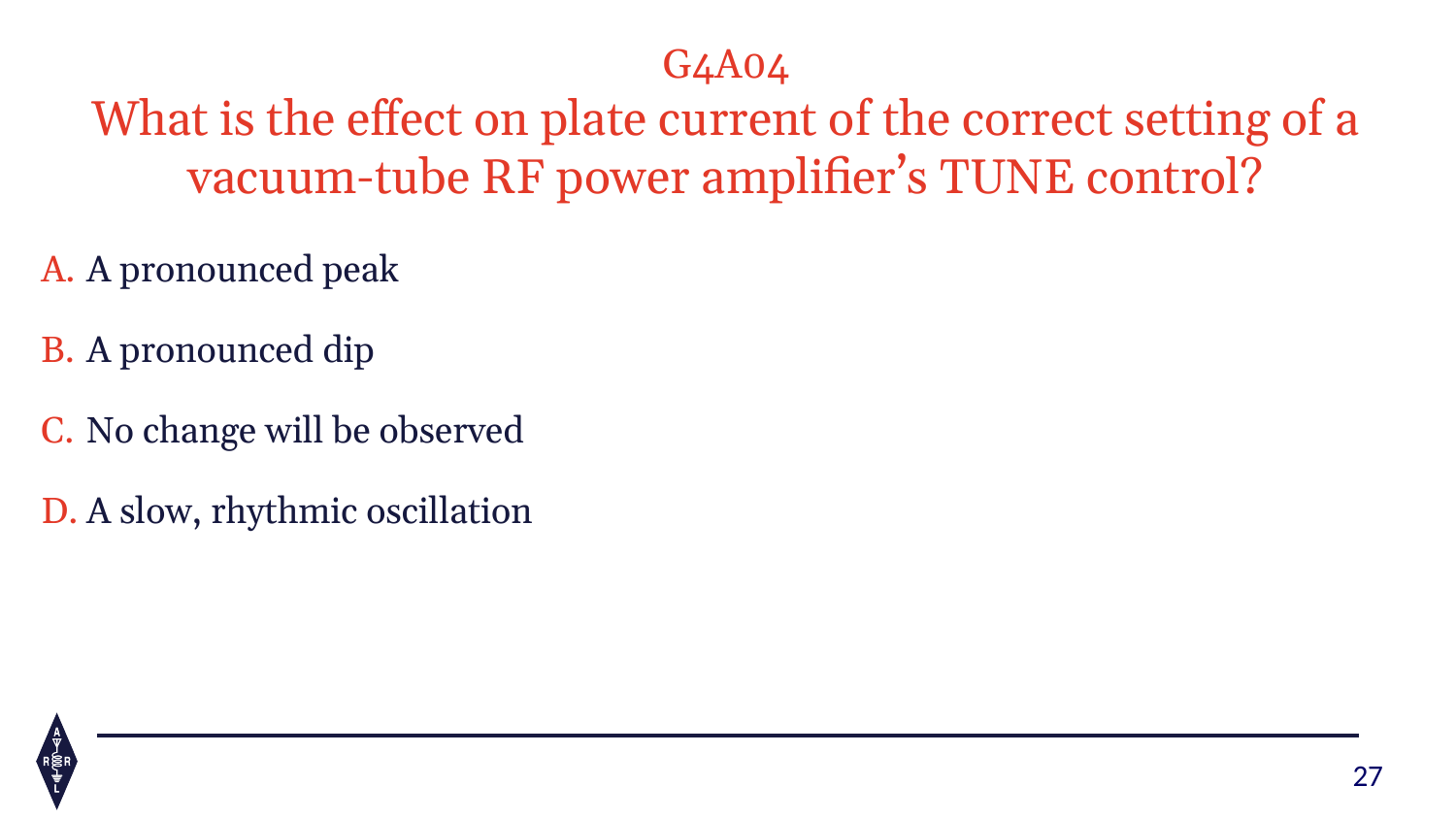

G4A04
What is the effect on plate current of the correct setting of a vacuum-tube RF power amplifier’s TUNE control?
A pronounced peak
A pronounced dip
No change will be observed
A slow, rhythmic oscillation
27